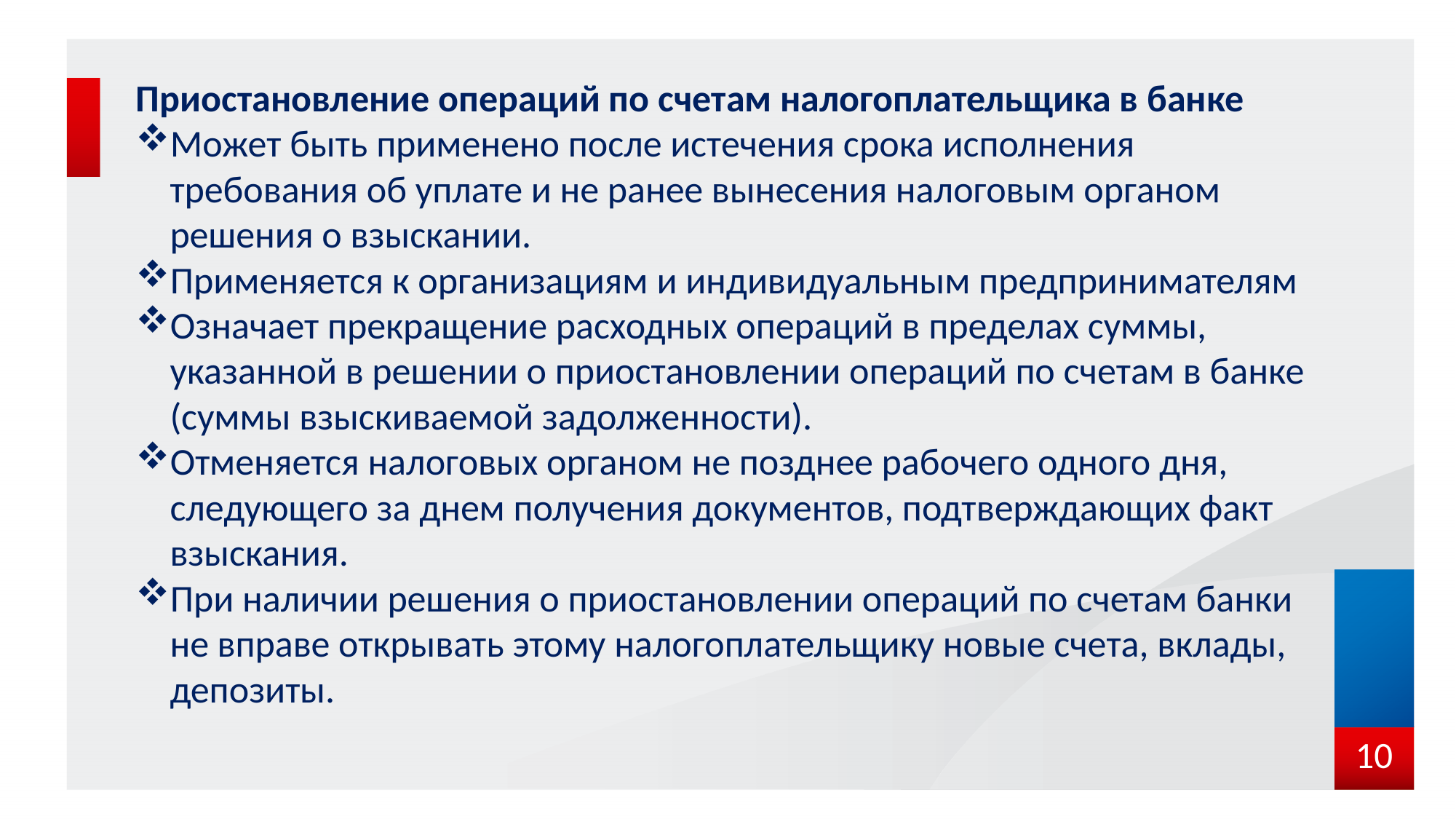

Приостановление операций по счетам налогоплательщика в банке
Может быть применено после истечения срока исполнения требования об уплате и не ранее вынесения налоговым органом решения о взыскании.
Применяется к организациям и индивидуальным предпринимателям
Означает прекращение расходных операций в пределах суммы, указанной в решении о приостановлении операций по счетам в банке (суммы взыскиваемой задолженности).
Отменяется налоговых органом не позднее рабочего одного дня, следующего за днем получения документов, подтверждающих факт взыскания.
При наличии решения о приостановлении операций по счетам банки не вправе открывать этому налогоплательщику новые счета, вклады, депозиты.

10